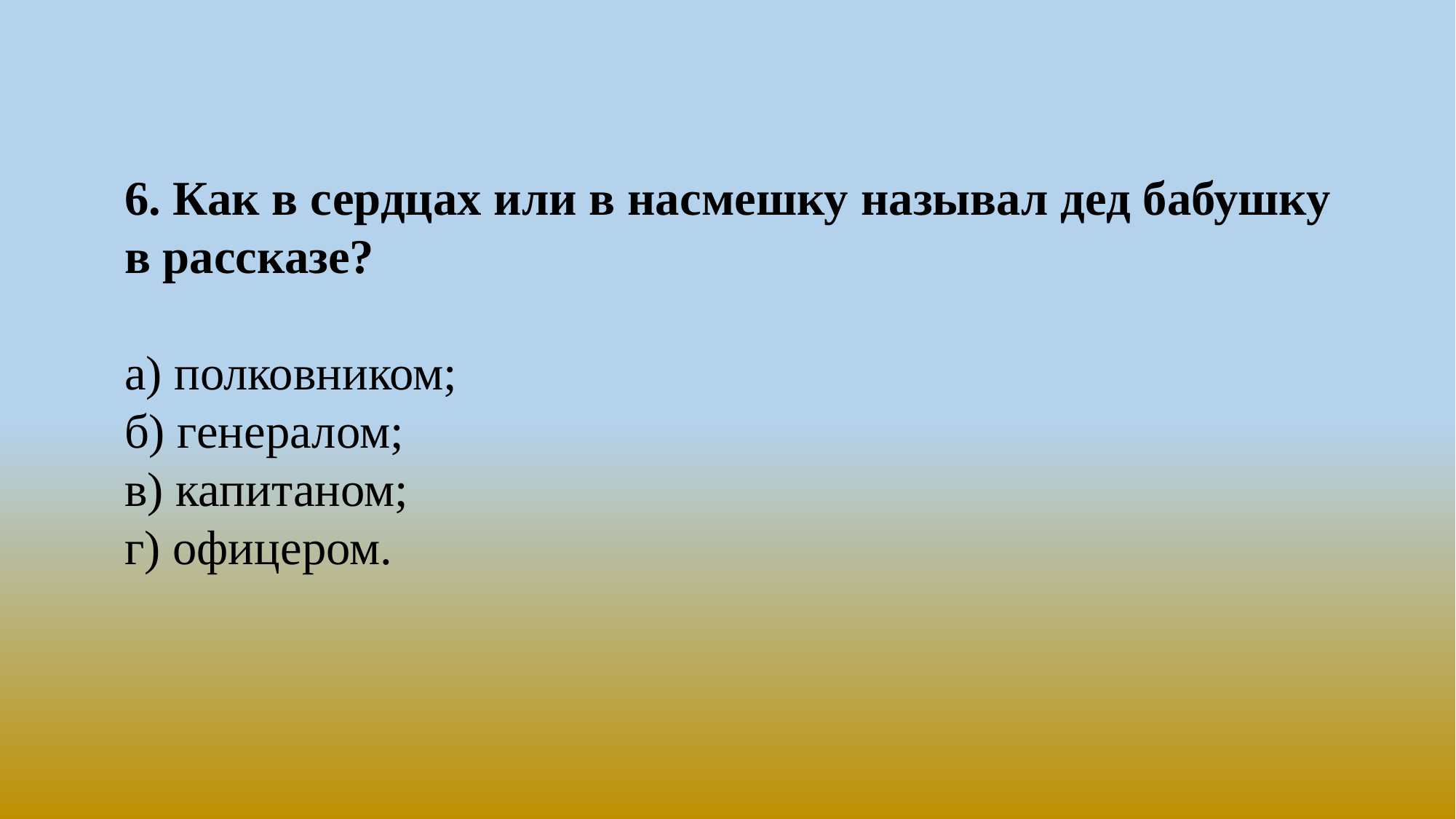

6. Как в сердцах или в насмешку называл дед бабушку в рассказе?

а) полковником;
б) генералом;
в) капитаном;
г) офицером.